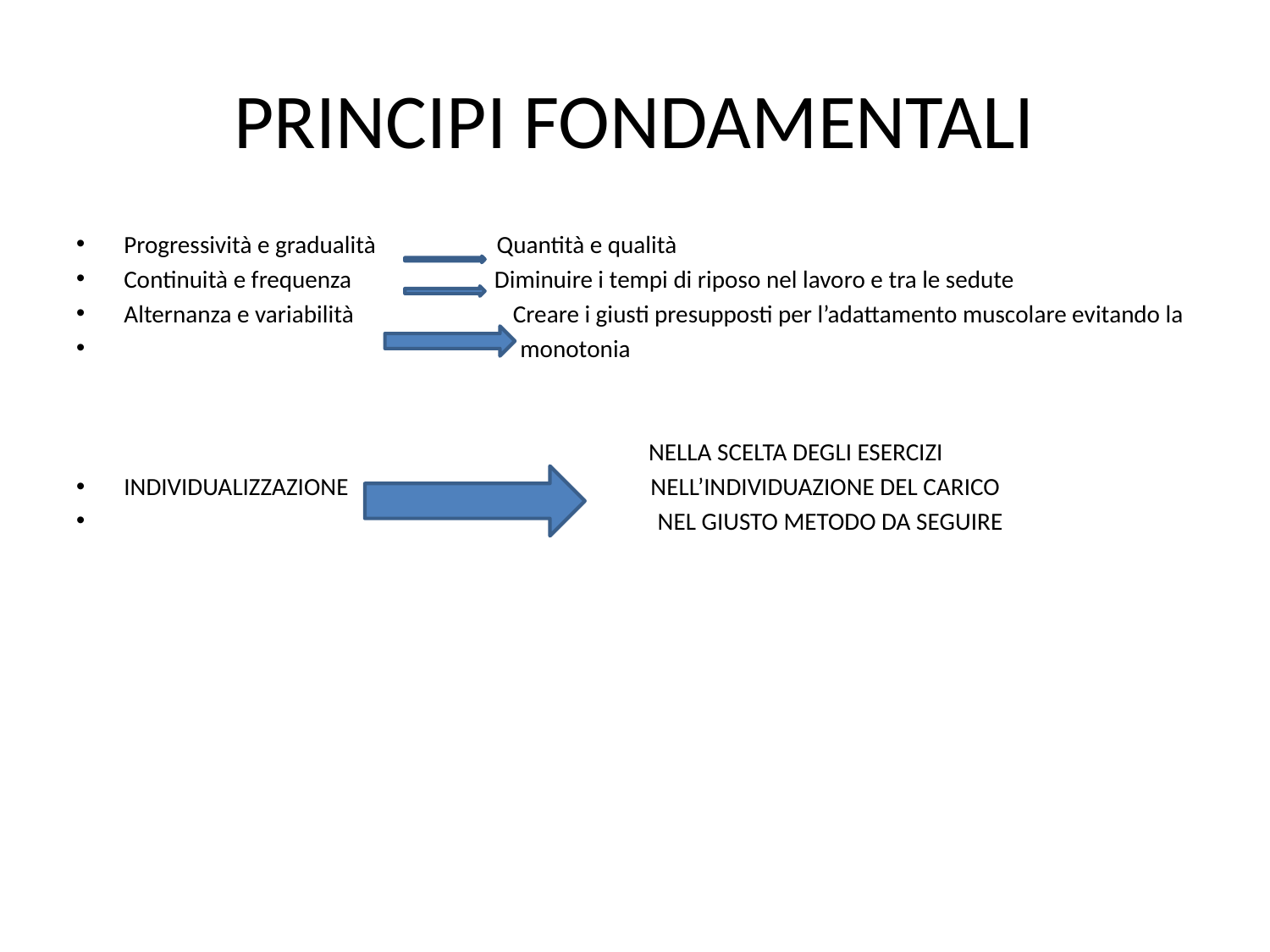

# PRINCIPI FONDAMENTALI
Progressività e gradualità                      Quantità e qualità
Continuità e frequenza                          Diminuire i tempi di riposo nel lavoro e tra le sedute
Alternanza e variabilità                             Creare i giusti presupposti per l’adattamento muscolare evitando la
                                                                        monotonia

                                                                                                        NELLA SCELTA DEGLI ESERCIZI
INDIVIDUALIZZAZIONE                                                       NELL’INDIVIDUAZIONE DEL CARICO
                                                                                                 NEL GIUSTO METODO DA SEGUIRE